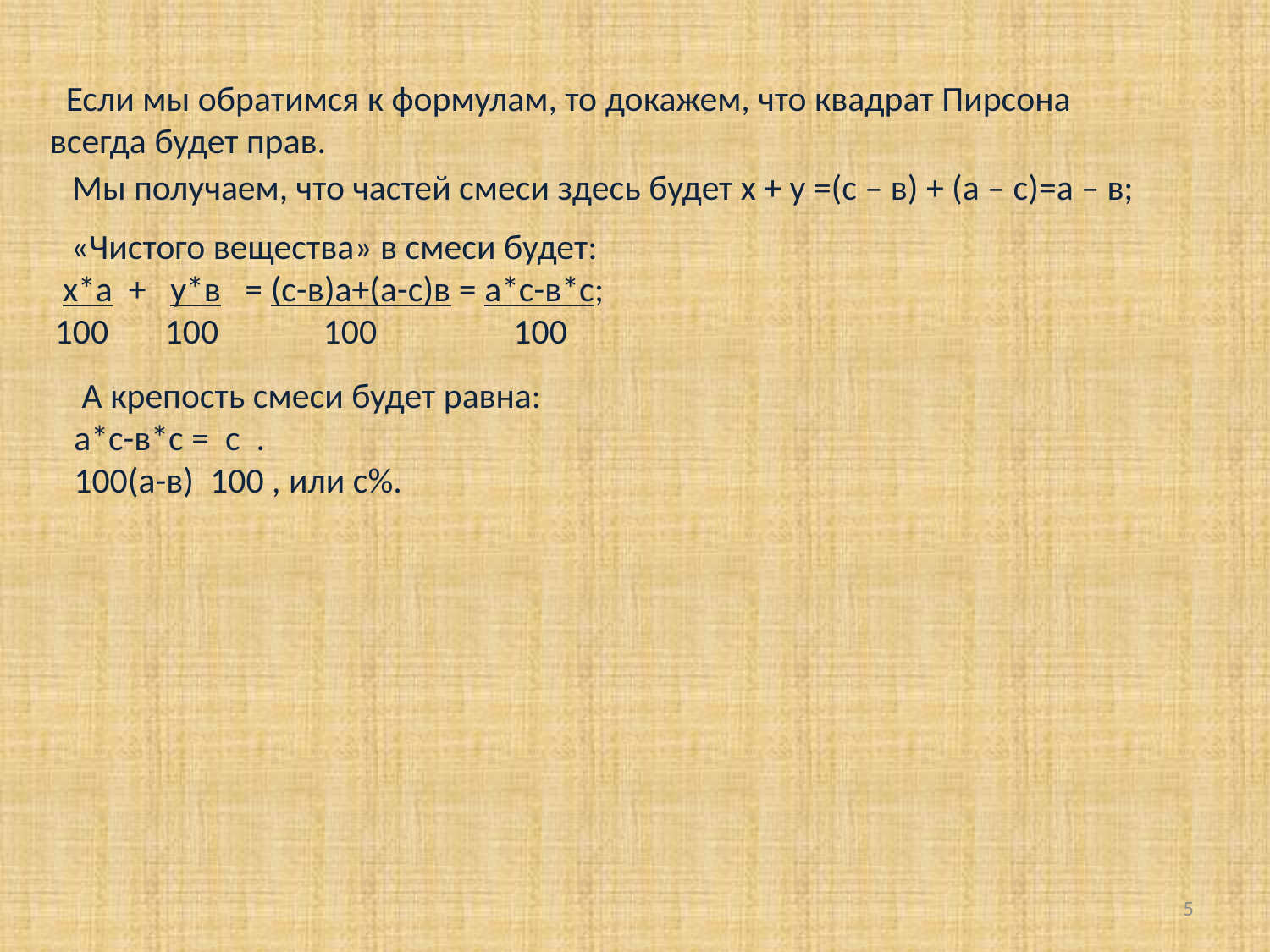

Если мы обратимся к формулам, то докажем, что квадрат Пирсона
всегда будет прав.
  Мы получаем, что частей смеси здесь будет х + у =(с – в) + (а – с)=а – в;
  «Чистого вещества» в смеси будет:
 х*а  +   у*в   = (с-в)а+(а-с)в = а*с-в*с;
100       100             100                 100
 А крепость смеси будет равна:
а*с-в*с =  с  .
100(а-в)  100 , или с%.
5